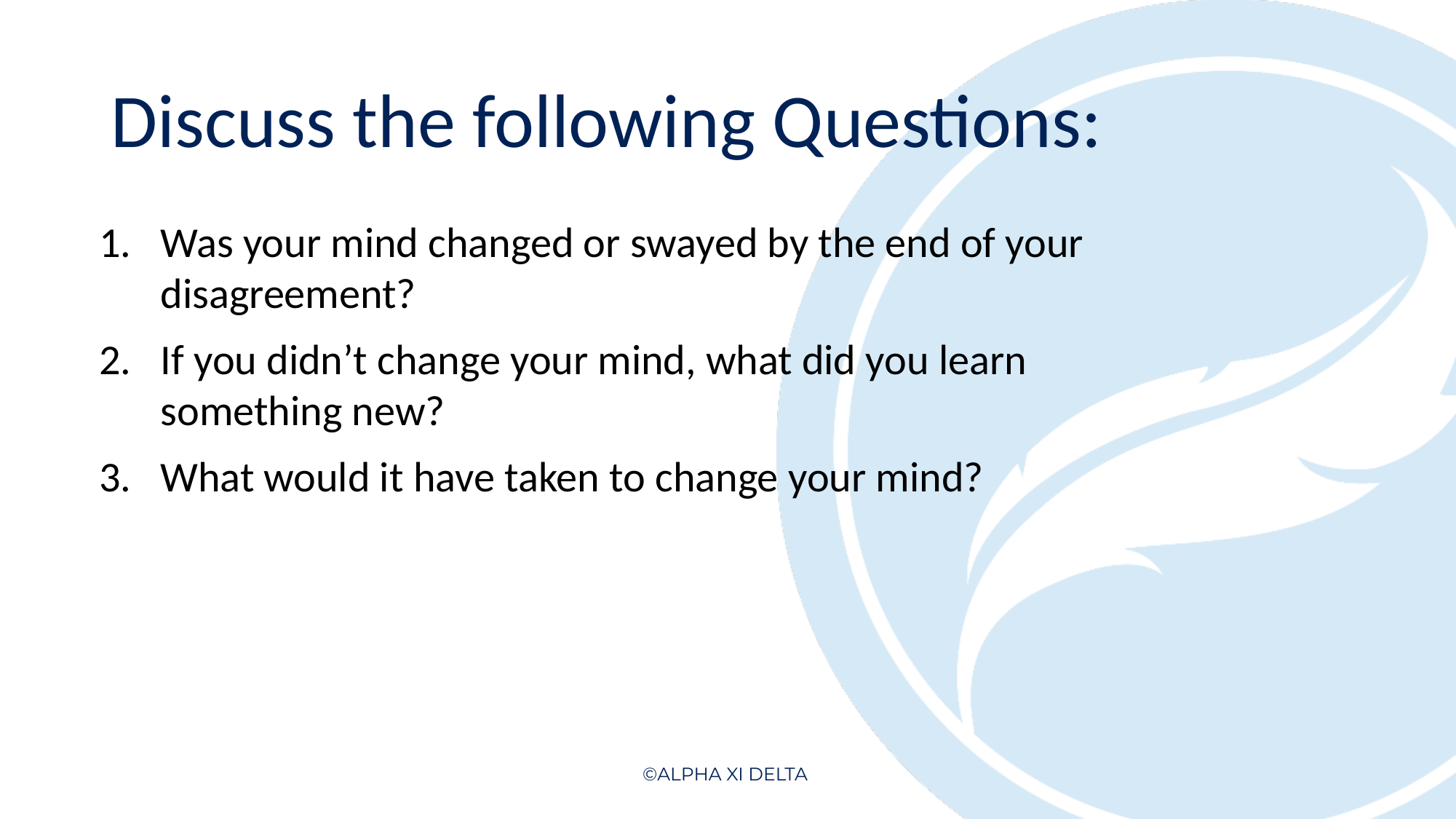

# Discuss the following Questions:
Was your mind changed or swayed by the end of your disagreement?
If you didn’t change your mind, what did you learn something new?
What would it have taken to change your mind?

©ALPHA XI DELTA